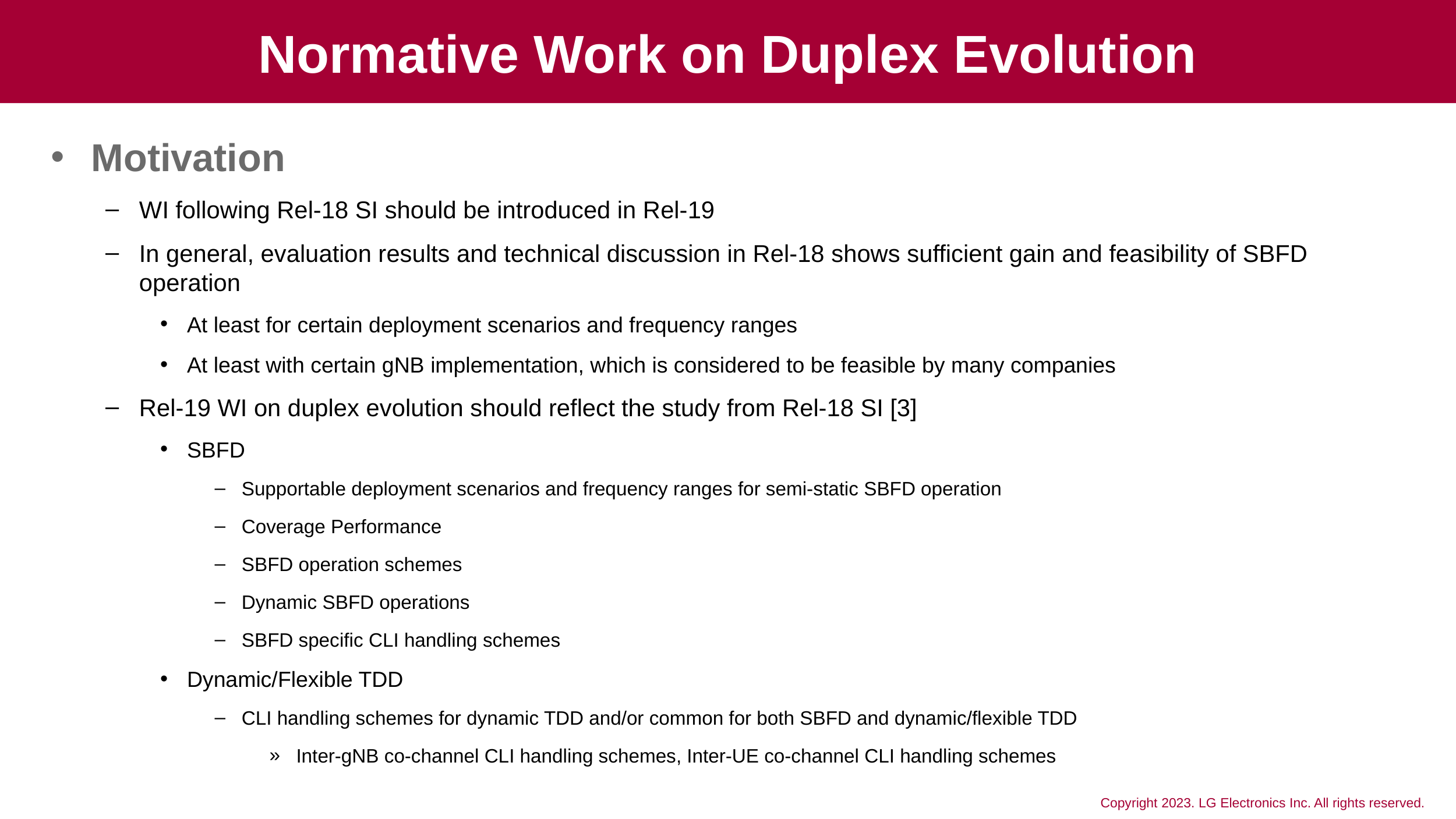

# Normative Work on Duplex Evolution
Motivation
WI following Rel-18 SI should be introduced in Rel-19
In general, evaluation results and technical discussion in Rel-18 shows sufficient gain and feasibility of SBFD operation
At least for certain deployment scenarios and frequency ranges
At least with certain gNB implementation, which is considered to be feasible by many companies
Rel-19 WI on duplex evolution should reflect the study from Rel-18 SI [3]
SBFD
Supportable deployment scenarios and frequency ranges for semi-static SBFD operation
Coverage Performance
SBFD operation schemes
Dynamic SBFD operations
SBFD specific CLI handling schemes
Dynamic/Flexible TDD
CLI handling schemes for dynamic TDD and/or common for both SBFD and dynamic/flexible TDD
Inter-gNB co-channel CLI handling schemes, Inter-UE co-channel CLI handling schemes